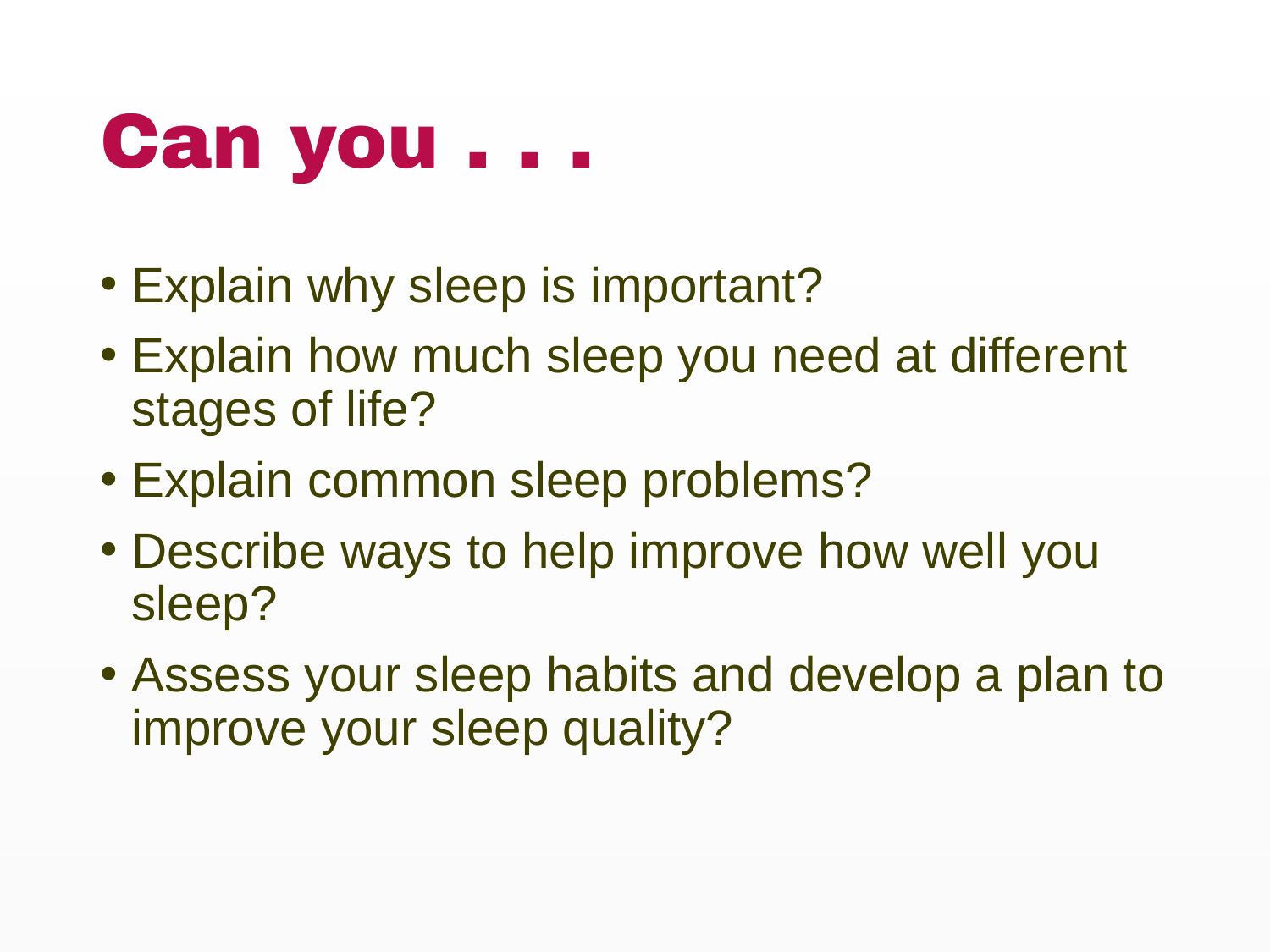

# Can you . . .
Explain why sleep is important?
Explain how much sleep you need at different stages of life?
Explain common sleep problems?
Describe ways to help improve how well you sleep?
Assess your sleep habits and develop a plan to improve your sleep quality?